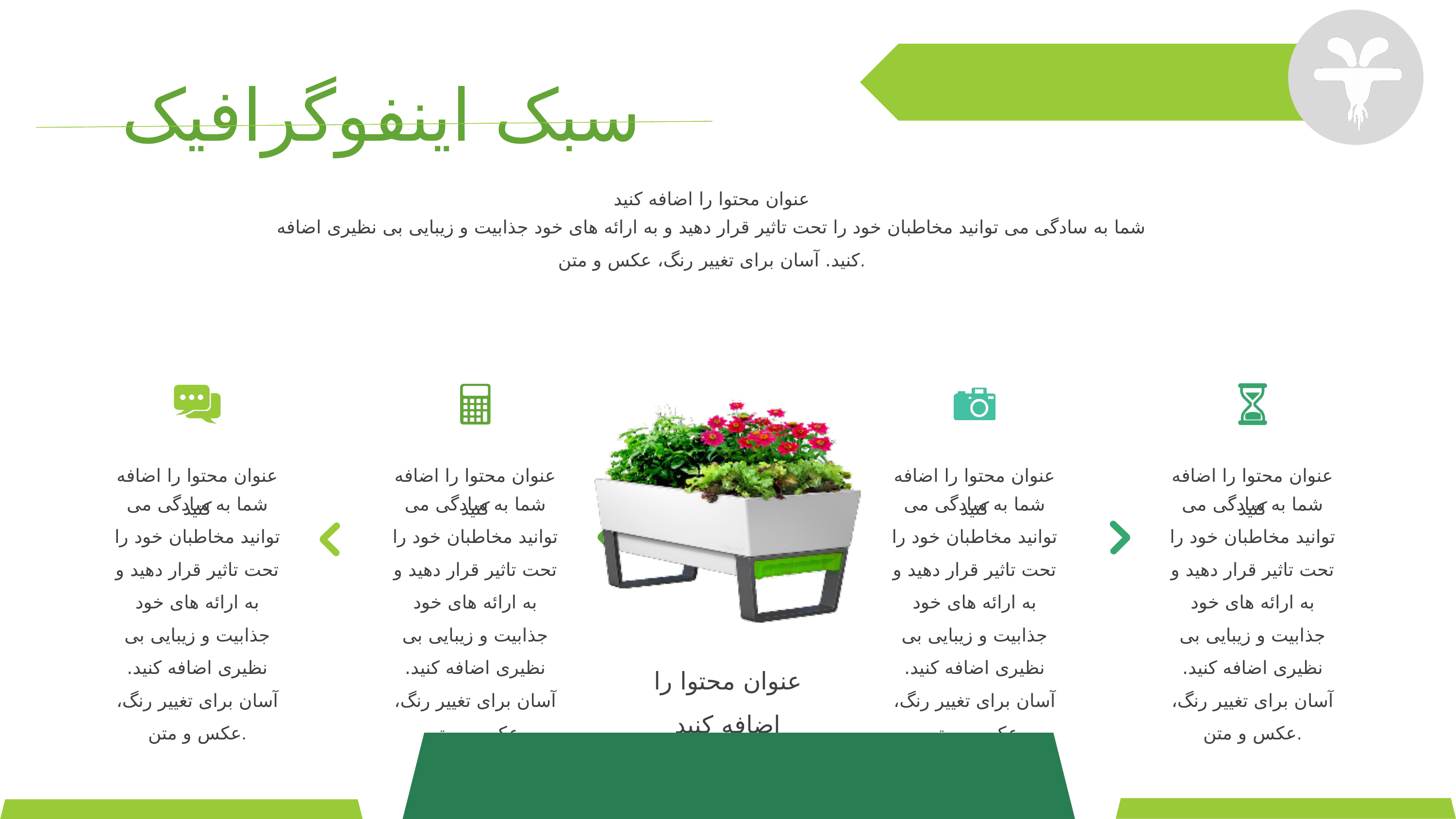

سبک اینفوگرافیک

عنوان محتوا را اضافه کنید
شما به سادگی می توانید مخاطبان خود را تحت تاثیر قرار دهید و به ارائه های خود جذابیت و زیبایی بی نظیری اضافه کنید. آسان برای تغییر رنگ، عکس و متن.

عنوان محتوا را اضافه کنید
عنوان محتوا را اضافه کنید
عنوان محتوا را اضافه کنید
عنوان محتوا را اضافه کنید
شما به سادگی می توانید مخاطبان خود را تحت تاثیر قرار دهید و به ارائه های خود جذابیت و زیبایی بی نظیری اضافه کنید. آسان برای تغییر رنگ، عکس و متن.
شما به سادگی می توانید مخاطبان خود را تحت تاثیر قرار دهید و به ارائه های خود جذابیت و زیبایی بی نظیری اضافه کنید. آسان برای تغییر رنگ، عکس و متن.
شما به سادگی می توانید مخاطبان خود را تحت تاثیر قرار دهید و به ارائه های خود جذابیت و زیبایی بی نظیری اضافه کنید. آسان برای تغییر رنگ، عکس و متن.
شما به سادگی می توانید مخاطبان خود را تحت تاثیر قرار دهید و به ارائه های خود جذابیت و زیبایی بی نظیری اضافه کنید. آسان برای تغییر رنگ، عکس و متن.

عنوان محتوا را اضافه کنید